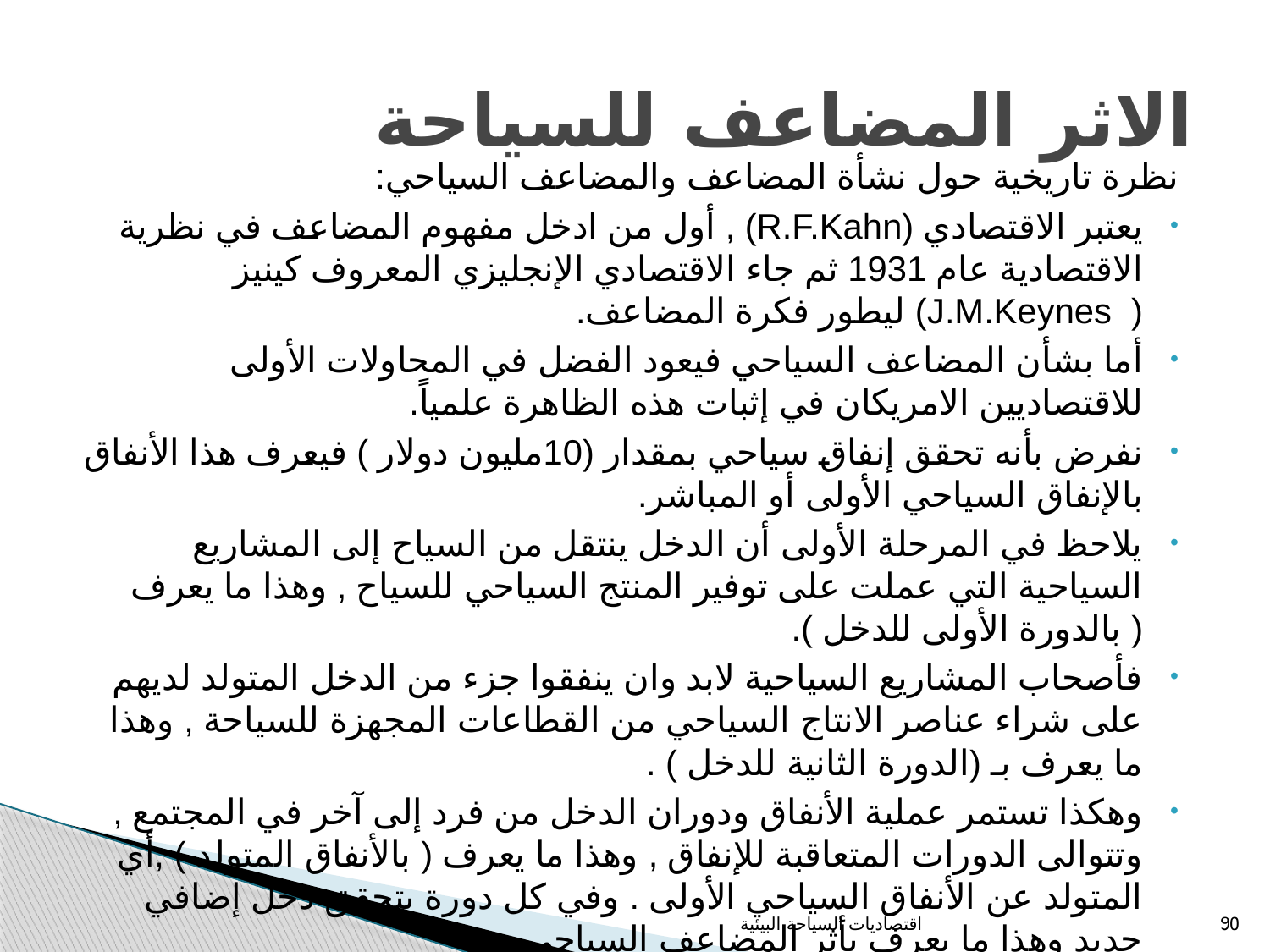

# الاثر المضاعف للسياحة
نظرة تاريخية حول نشأة المضاعف والمضاعف السياحي:
يعتبر الاقتصادي (R.F.Kahn) , أول من ادخل مفهوم المضاعف في نظرية الاقتصادية عام 1931 ثم جاء الاقتصادي الإنجليزي المعروف كينيز (  J.M.Keynes) ليطور فكرة المضاعف.
أما بشأن المضاعف السياحي فيعود الفضل في المحاولات الأولى للاقتصاديين الامريكان في إثبات هذه الظاهرة علمياً.
نفرض بأنه تحقق إنفاق سياحي بمقدار (10مليون دولار ) فيعرف هذا الأنفاق بالإنفاق السياحي الأولى أو المباشر.
يلاحظ في المرحلة الأولى أن الدخل ينتقل من السياح إلى المشاريع السياحية التي عملت على توفير المنتج السياحي للسياح , وهذا ما يعرف ( بالدورة الأولى للدخل ).
فأصحاب المشاريع السياحية لابد وان ينفقوا جزء من الدخل المتولد لديهم على شراء عناصر الانتاج السياحي من القطاعات المجهزة للسياحة , وهذا ما يعرف بـ (الدورة الثانية للدخل ) .
وهكذا تستمر عملية الأنفاق ودوران الدخل من فرد إلى آخر في المجتمع , وتتوالى الدورات المتعاقبة للإنفاق , وهذا ما يعرف ( بالأنفاق المتولد ) ,أي المتولد عن الأنفاق السياحي الأولى . وفي كل دورة يتحقق دخل إضافي جديد وهذا ما يعرف بأثر المضاعف السياحي .
اقتصاديات السياحة البيئية
90